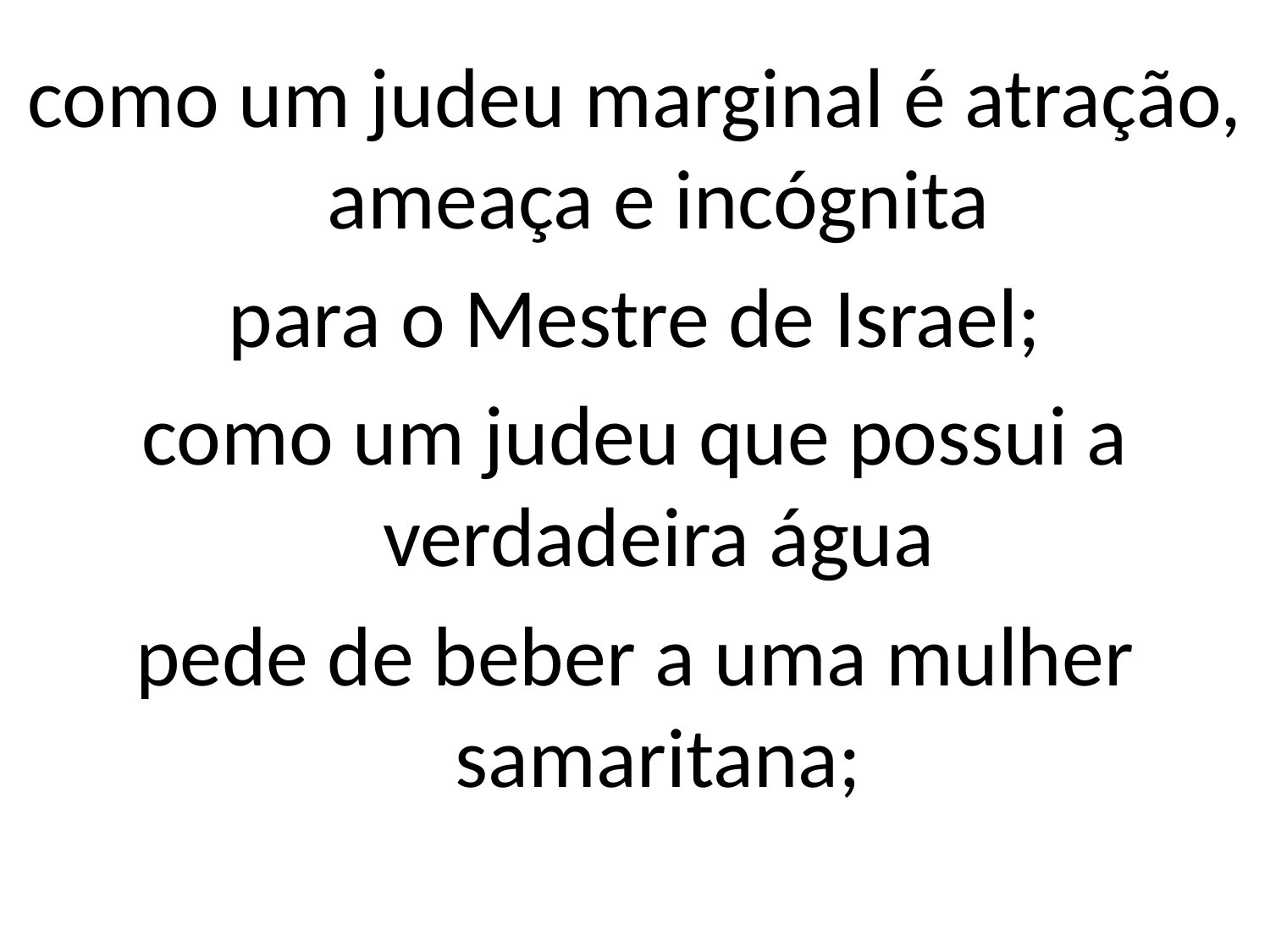

#
como um judeu marginal é atração, ameaça e incógnita
para o Mestre de Israel;
como um judeu que possui a verdadeira água
pede de beber a uma mulher samaritana;